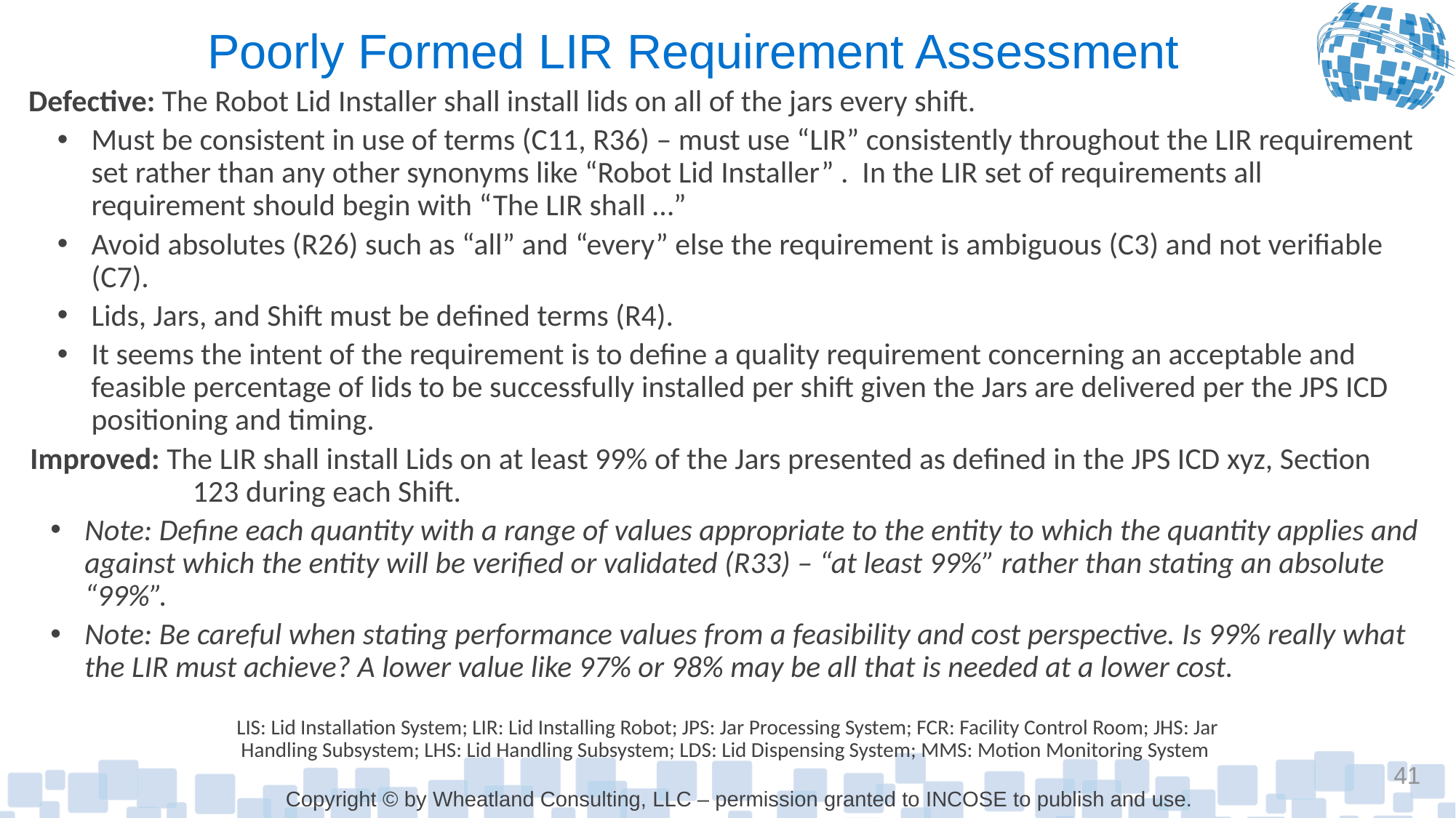

# Poorly Formed LIR Requirement Assessment
Defective: The Robot Lid Installer shall install lids on all of the jars every shift.
Must be consistent in use of terms (C11, R36) – must use “LIR” consistently throughout the LIR requirement set rather than any other synonyms like “Robot Lid Installer” .  In the LIR set of requirements all requirement should begin with “The LIR shall …”
Avoid absolutes (R26) such as “all” and “every” else the requirement is ambiguous (C3) and not verifiable (C7).
Lids, Jars, and Shift must be defined terms (R4).
It seems the intent of the requirement is to define a quality requirement concerning an acceptable and feasible percentage of lids to be successfully installed per shift given the Jars are delivered per the JPS ICD positioning and timing.
Improved: The LIR shall install Lids on at least 99% of the Jars presented as defined in the JPS ICD xyz, Section 123 during each Shift.
Note: Define each quantity with a range of values appropriate to the entity to which the quantity applies and against which the entity will be verified or validated (R33) – “at least 99%” rather than stating an absolute “99%”.
Note: Be careful when stating performance values from a feasibility and cost perspective. Is 99% really what the LIR must achieve? A lower value like 97% or 98% may be all that is needed at a lower cost.

LIS: Lid Installation System; LIR: Lid Installing Robot; JPS: Jar Processing System; FCR: Facility Control Room; JHS: Jar Handling Subsystem; LHS: Lid Handling Subsystem; LDS: Lid Dispensing System; MMS: Motion Monitoring System
41
Copyright © by Wheatland Consulting, LLC – permission granted to INCOSE to publish and use.